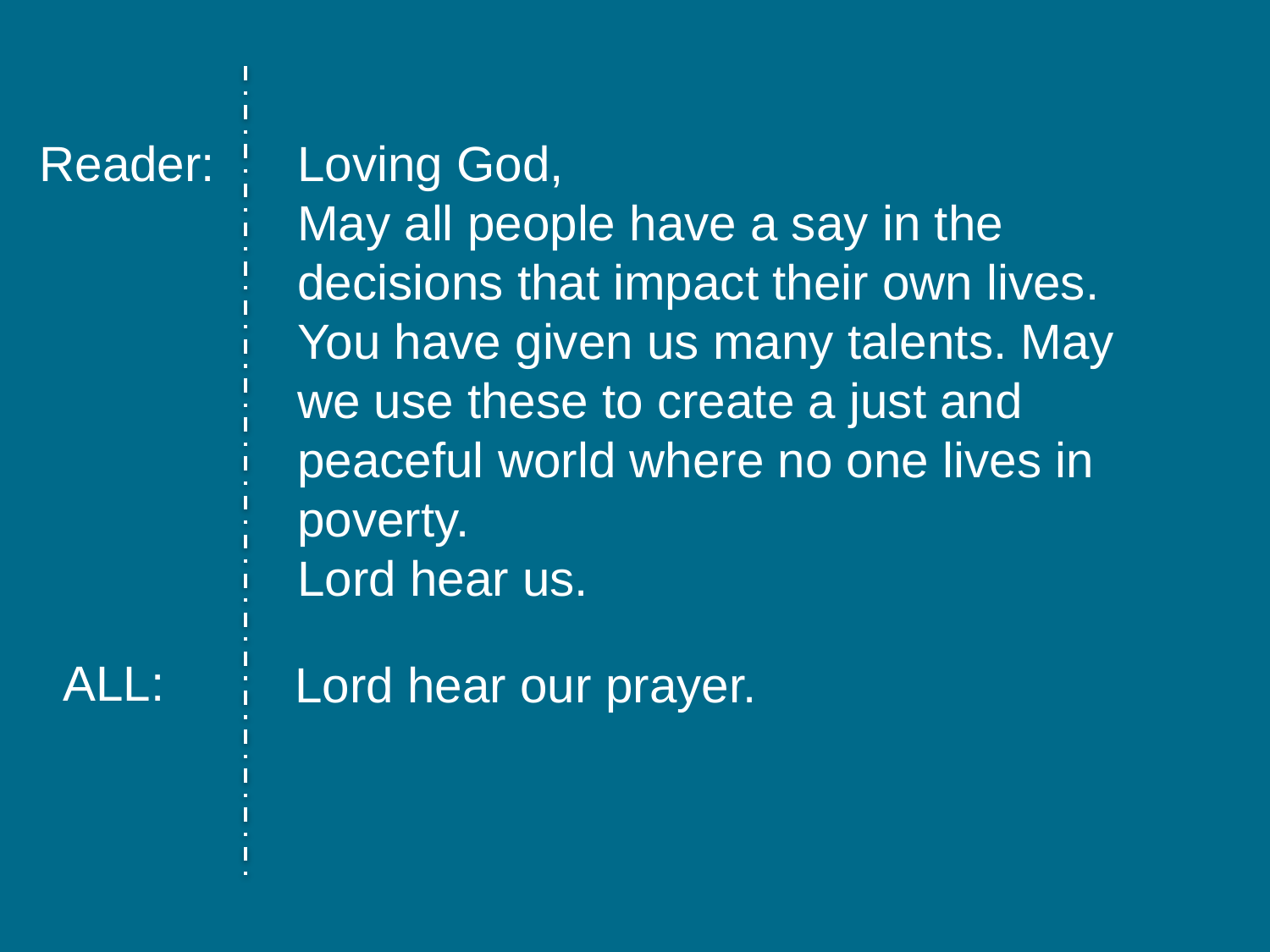

Reader:
Loving God,
May all people have a say in the decisions that impact their own lives. You have given us many talents. May we use these to create a just and peaceful world where no one lives in poverty.
Lord hear us.
ALL:
Lord hear our prayer.